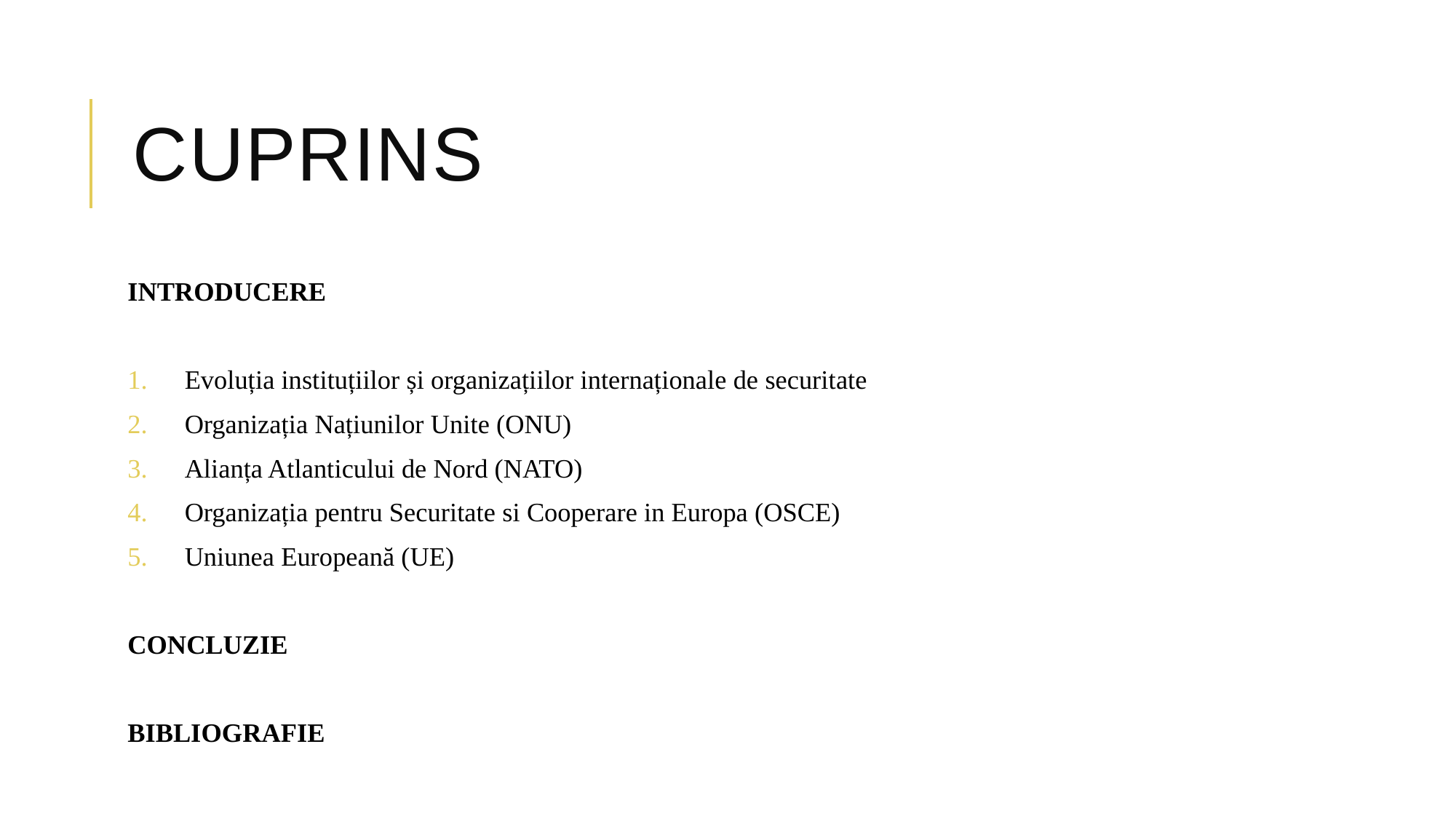

# Cuprins
INTRODUCERE

Evoluția instituțiilor și organizațiilor internaționale de securitate
Organizația Națiunilor Unite (ONU)
Alianța Atlanticului de Nord (NATO)
Organizația pentru Securitate si Cooperare in Europa (OSCE)
Uniunea Europeană (UE)

CONCLUZIE

BIBLIOGRAFIE